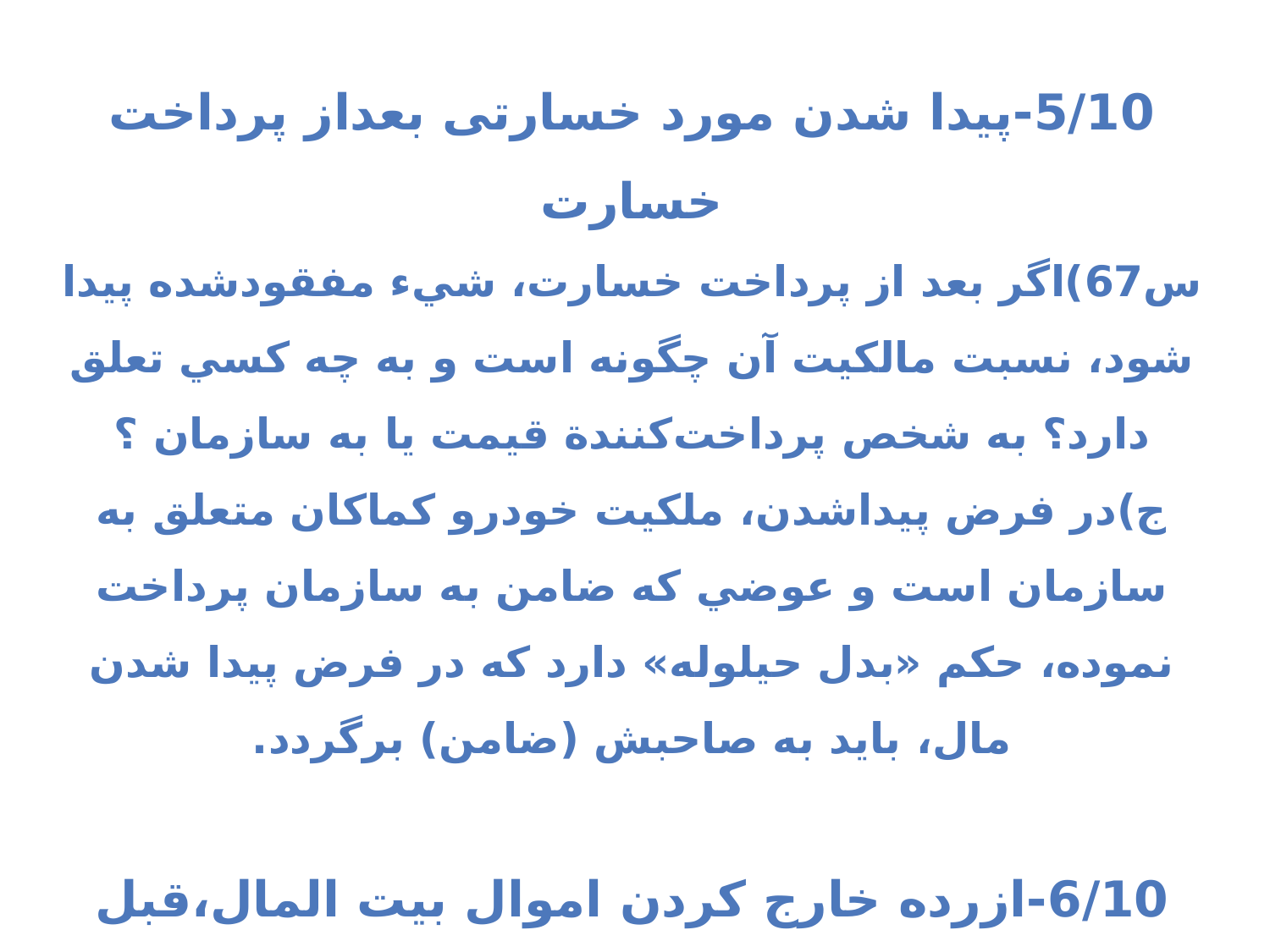

5/10-پیدا شدن مورد خسارتی بعداز پرداخت خسارت
س67)اگر بعد از پرداخت خسارت، شيء مفقودشده پيدا شود، نسبت مالكيت آن چگونه است و به چه كسي تعلق دارد؟ به شخص پرداخت‌كنندة قيمت يا به سازمان ؟
ج)در فرض پيداشدن، ملكيت خودرو كماكان متعلق به سازمان است و عوضي كه ضامن به سازمان پرداخت نموده، حكم «بدل حيلوله» دارد كه در فرض پيدا شدن مال، بايد به صاحبش (ضامن) برگردد.

6/10-ازرده خارج کردن اموال بیت المال،قبل ازموعدمقرر
س68) از رده خارج كردن تجهيزات اداري و غير اداري پيش از موعد مقرر آن چه حكمي دارد؟
ج) چنانچه قابل استفاده و برخلاف ضوابط و مقررات باشد جايز نيست.